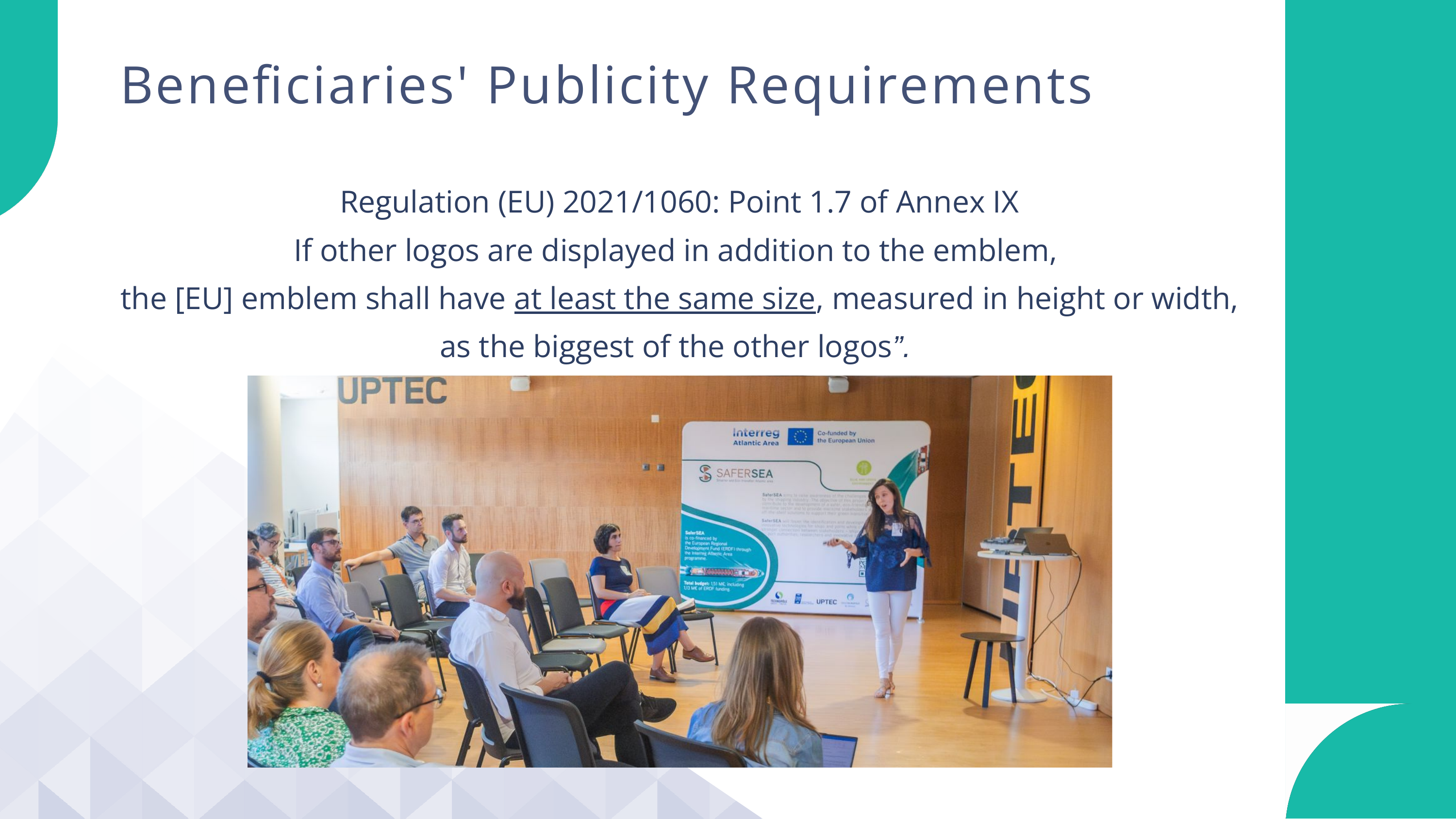

Beneficiaries' Publicity Requirements
Regulation (EU) 2021/1060: Point 1.7 of Annex IX
If other logos are displayed in addition to the emblem,
the [EU] emblem shall have at least the same size, measured in height or width, as the biggest of the other logos”.